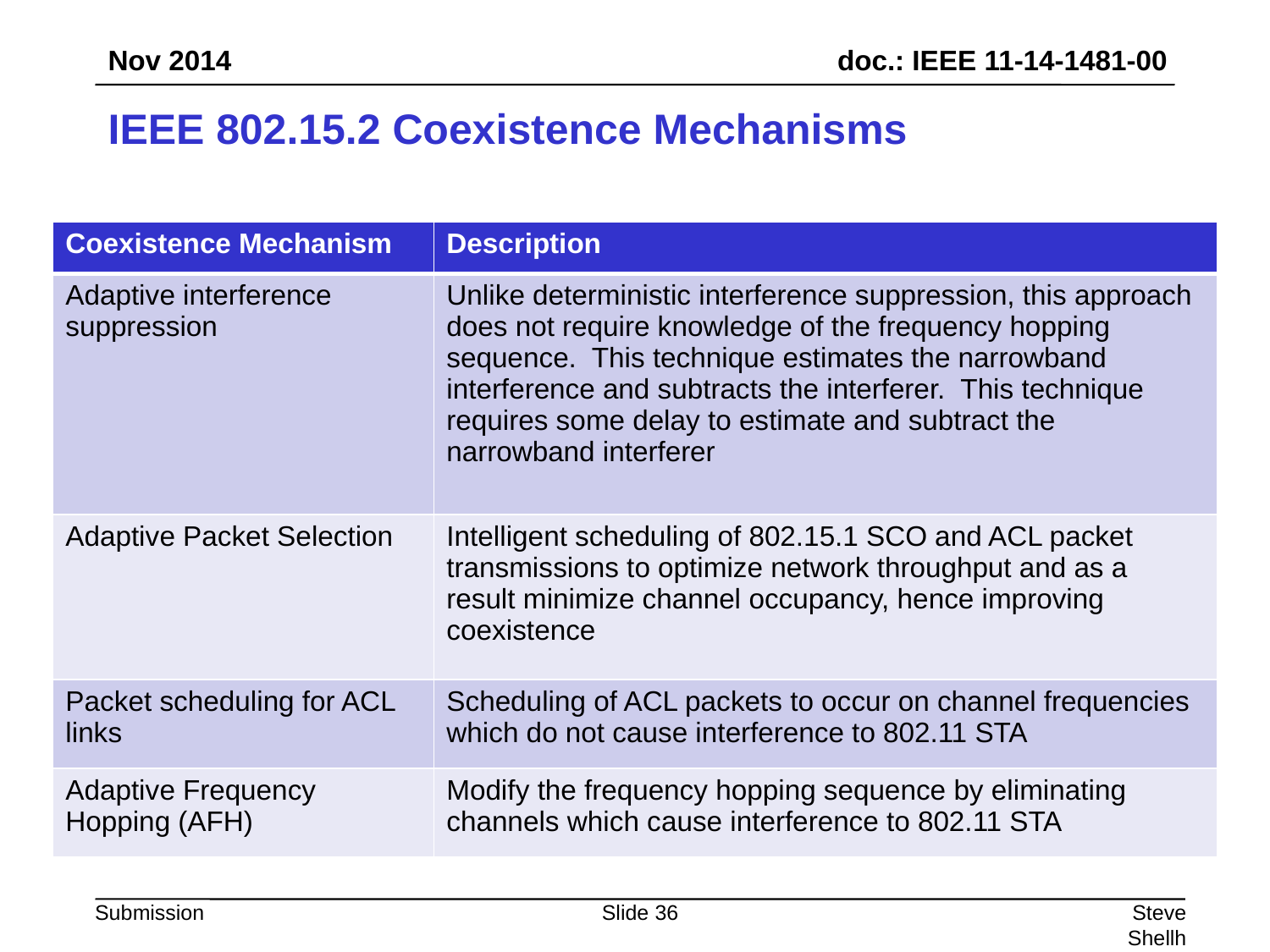

Nov 2014
# IEEE 802.15.2 Coexistence Mechanisms
| Coexistence Mechanism | Description |
| --- | --- |
| Adaptive interference suppression | Unlike deterministic interference suppression, this approach does not require knowledge of the frequency hopping sequence. This technique estimates the narrowband interference and subtracts the interferer. This technique requires some delay to estimate and subtract the narrowband interferer |
| Adaptive Packet Selection | Intelligent scheduling of 802.15.1 SCO and ACL packet transmissions to optimize network throughput and as a result minimize channel occupancy, hence improving coexistence |
| Packet scheduling for ACL links | Scheduling of ACL packets to occur on channel frequencies which do not cause interference to 802.11 STA |
| Adaptive Frequency Hopping (AFH) | Modify the frequency hopping sequence by eliminating channels which cause interference to 802.11 STA |
Slide 36
Steve Shellhammer, Qualcomm